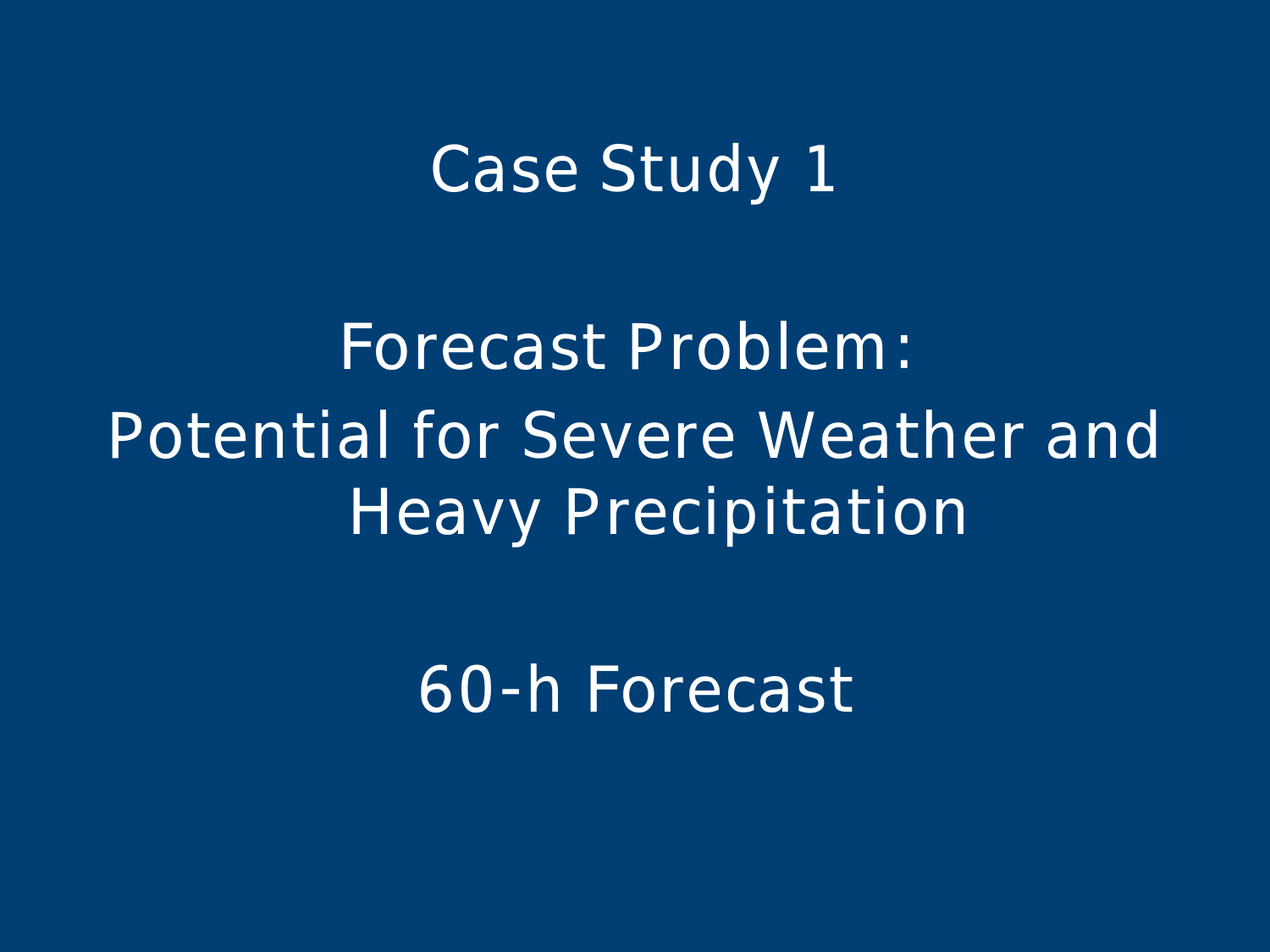

Case Study 1

Forecast Problem:
Potential for Severe Weather and Heavy Precipitation

60-h Forecast